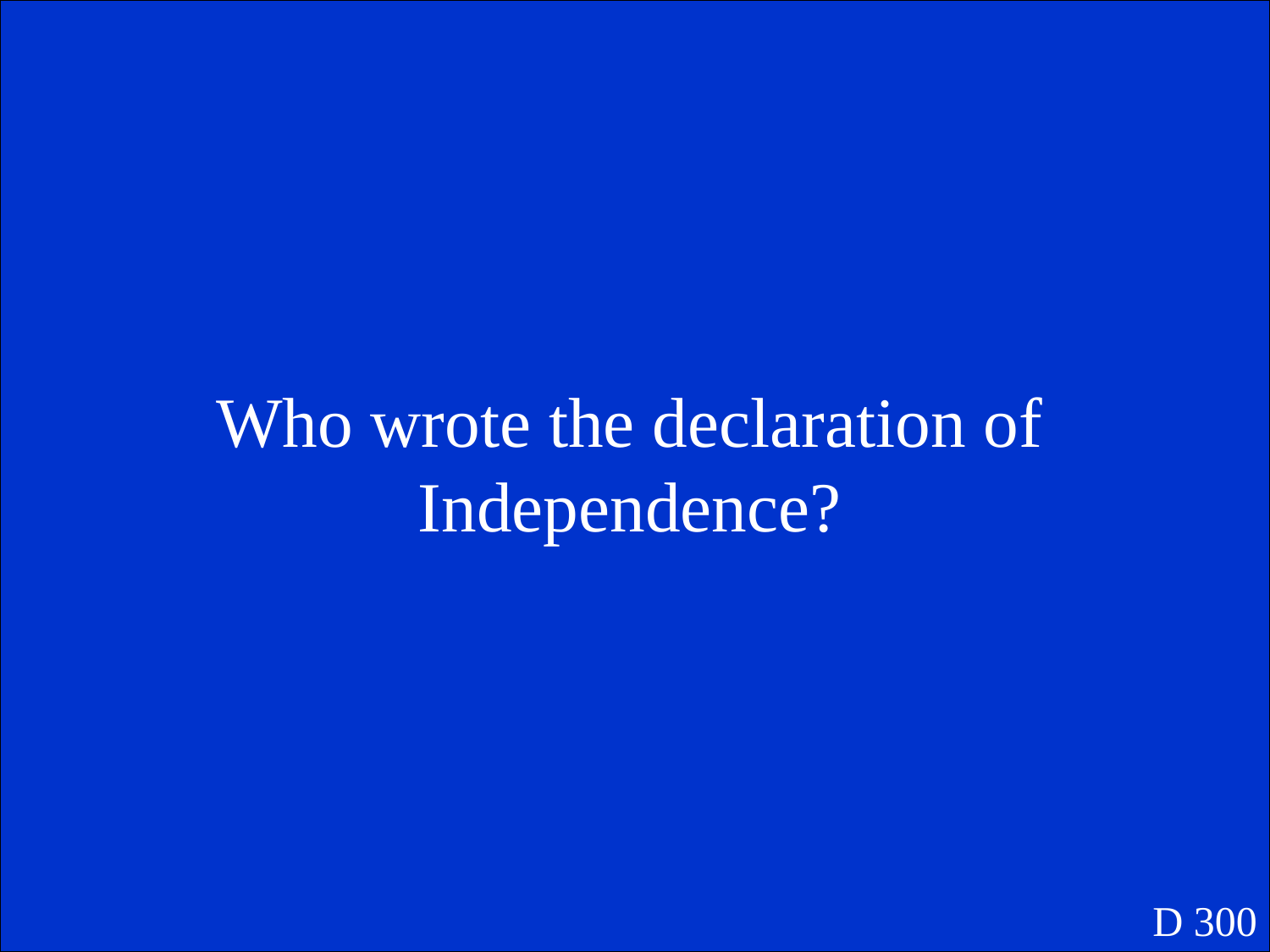

Who wrote the declaration of Independence?
D 300